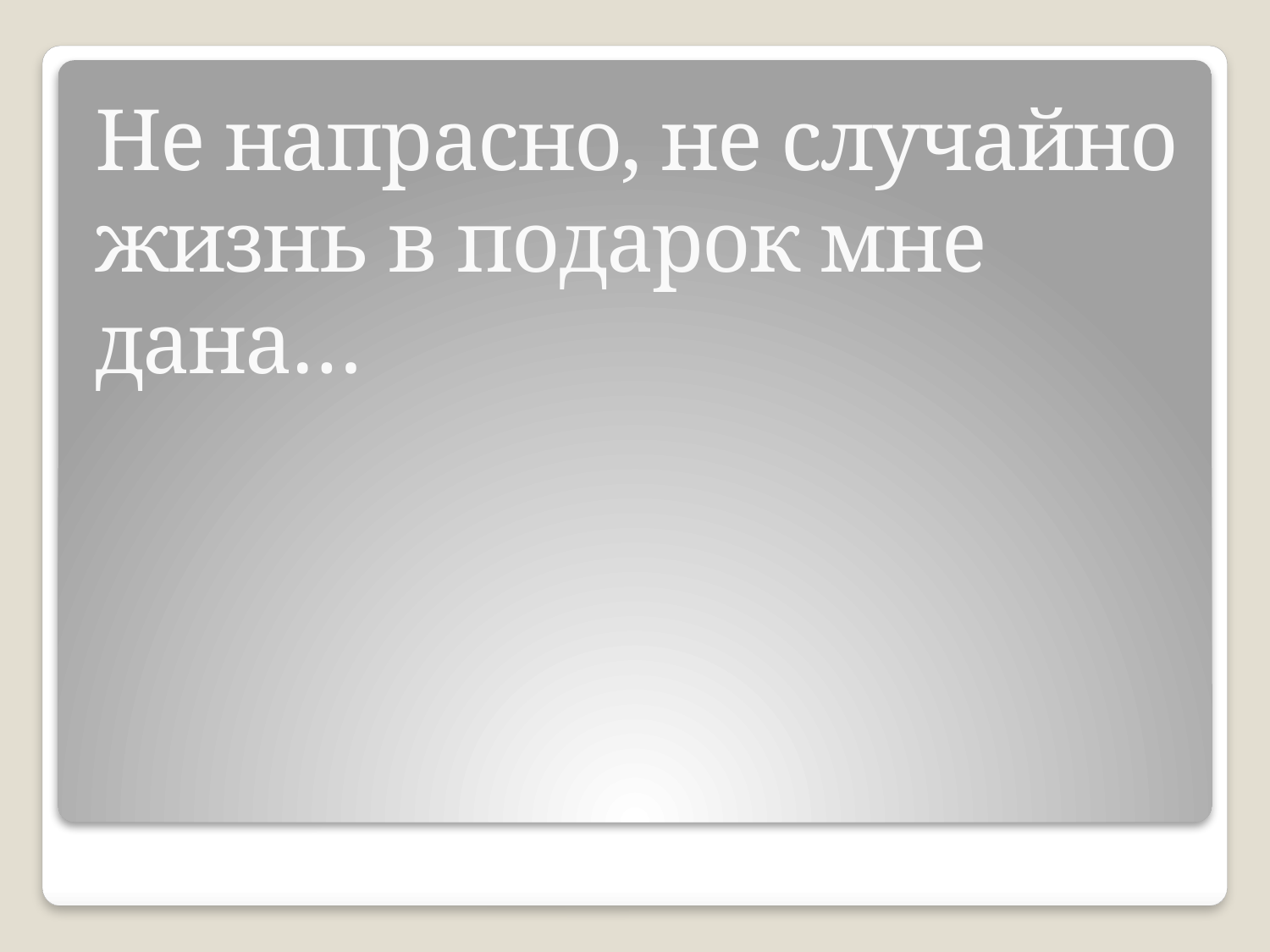

Не напрасно, не случайно жизнь в подарок мне дана…
#